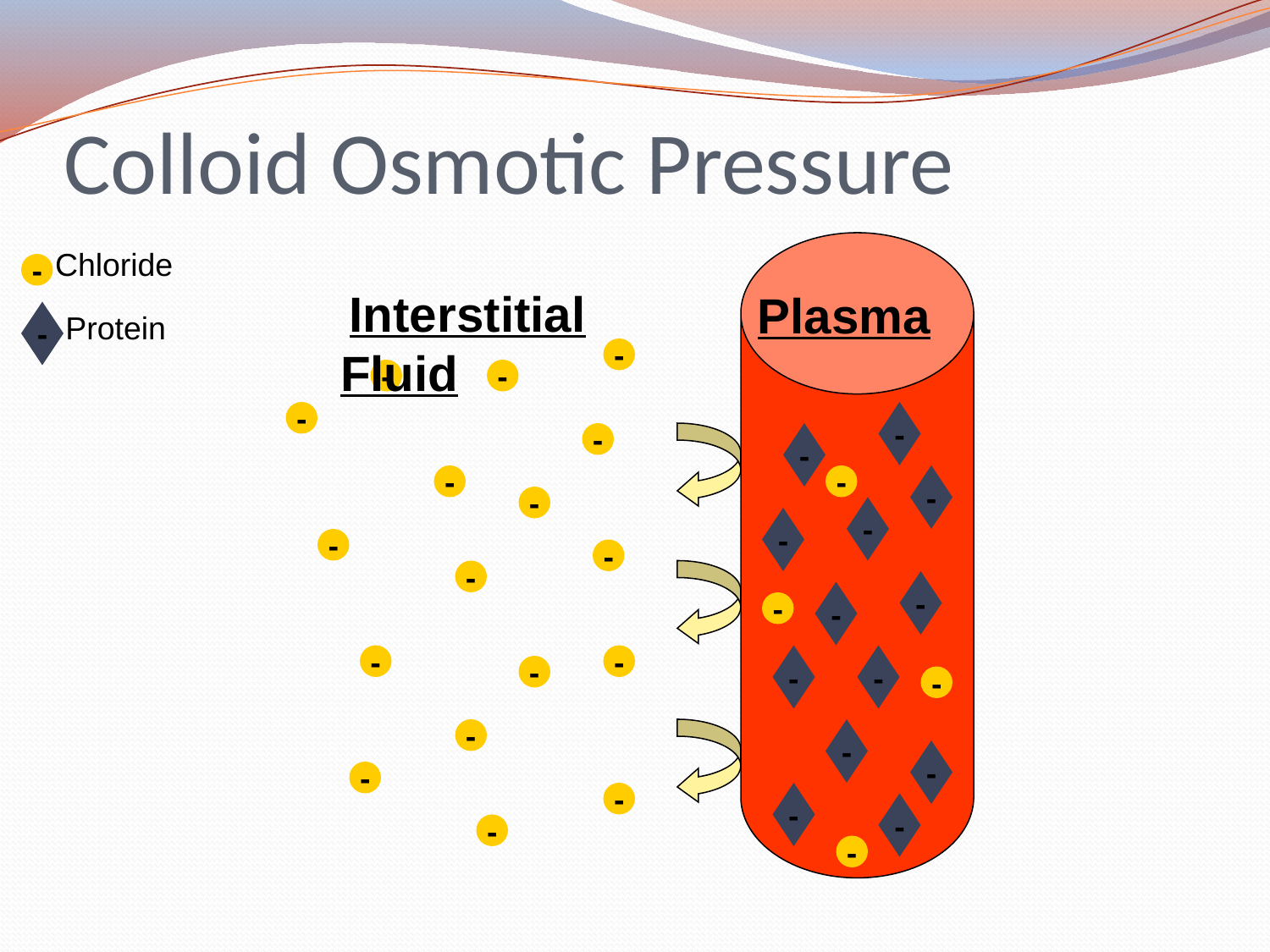

# Colloid Osmotic Pressure

Chloride
-
 Interstitial Fluid
Plasma
-
Protein
-
-
-
-
-
-

-
-
-
-
-
-
-
-
-
-

-
-
-
-
-
-
-
-
-
-

-
-
-
-
-
-
-
-